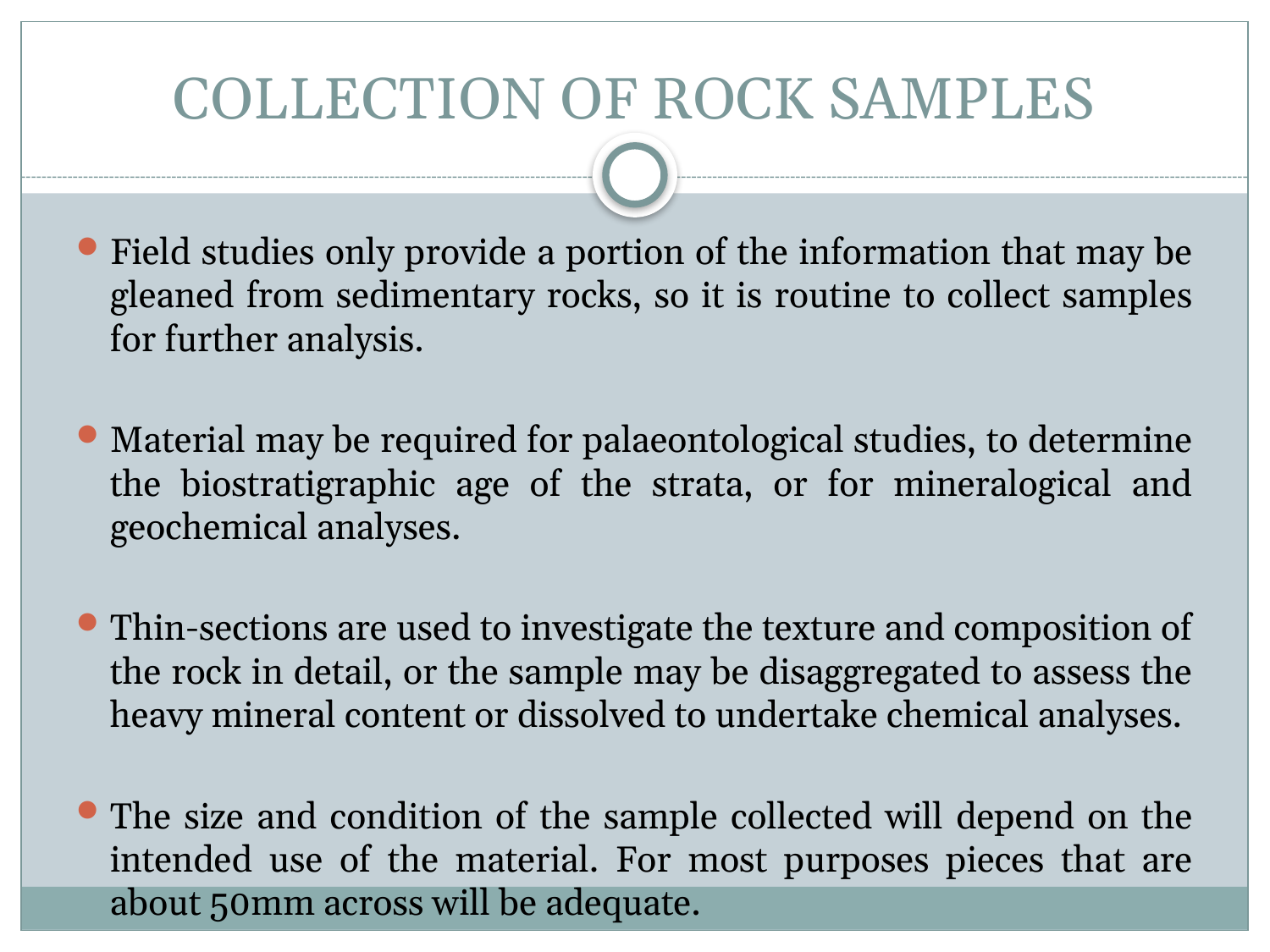

# Collection of rock samples
Field studies only provide a portion of the information that may be gleaned from sedimentary rocks, so it is routine to collect samples for further analysis.

Material may be required for palaeontological studies, to determine the biostratigraphic age of the strata, or for mineralogical and geochemical analyses.

Thin-sections are used to investigate the texture and composition of the rock in detail, or the sample may be disaggregated to assess the heavy mineral content or dissolved to undertake chemical analyses.

The size and condition of the sample collected will depend on the intended use of the material. For most purposes pieces that are about 50mm across will be adequate.